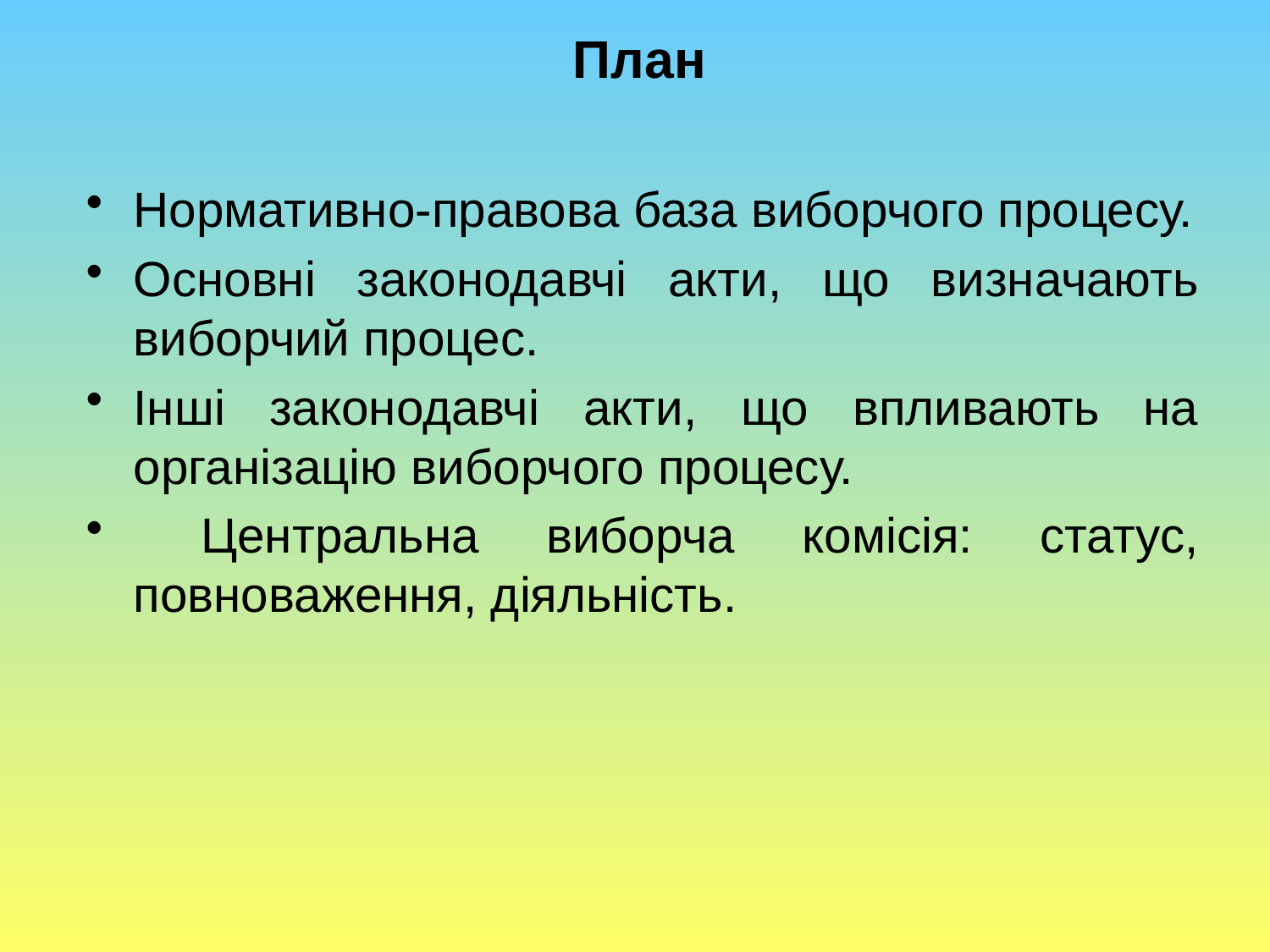

# План

Нормативно-правова база виборчого процесу.
Основні законодавчі акти, що визначають виборчий процес.
Інші законодавчі акти, що впливають на організацію виборчого процесу.
 Центральна виборча комісія: статус, повноваження, діяльність.